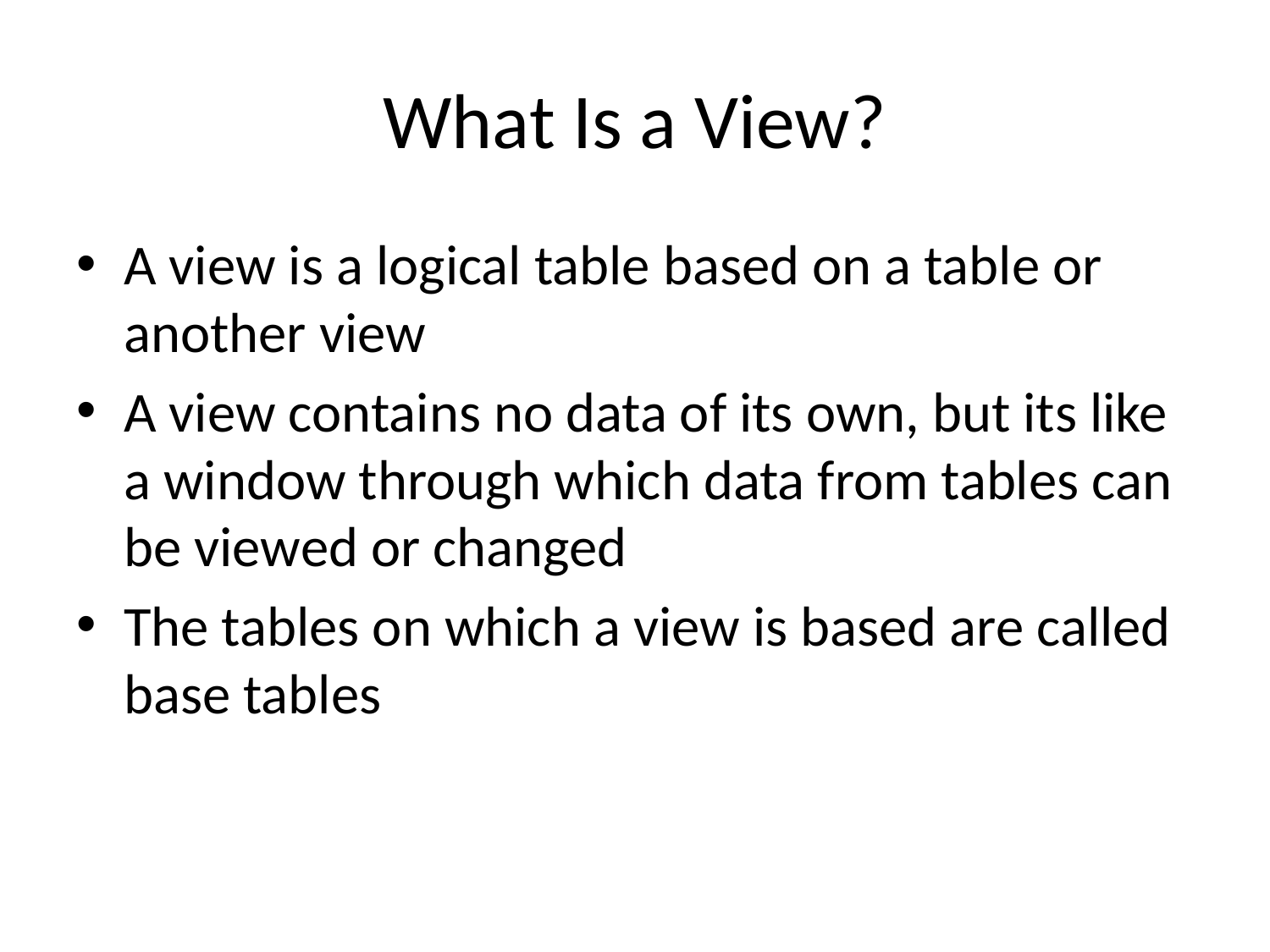

# What Is a View?
A view is a logical table based on a table or another view
A view contains no data of its own, but its like a window through which data from tables can be viewed or changed
The tables on which a view is based are called base tables